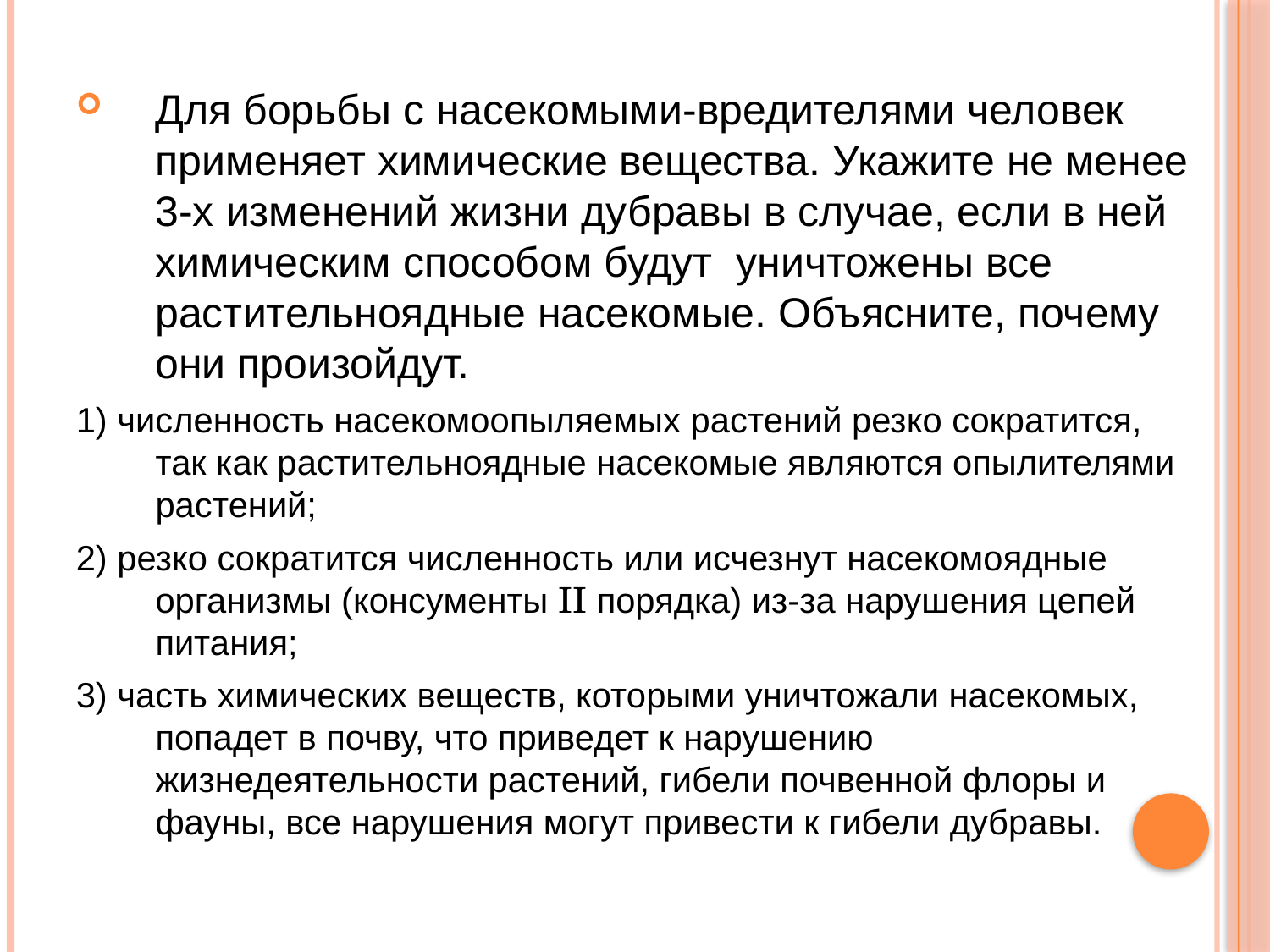

#
Для борьбы с насекомыми-вредителями человек применяет химические вещества. Укажите не менее 3-х изменений жизни дубравы в случае, если в ней химическим способом будут  уничтожены все растительноядные насекомые. Объясните, почему они произойдут.
1) численность насекомоопыляемых растений резко сократится, так как растительноядные насекомые являются опылителями растений;
2) резко сократится численность или исчезнут насекомоядные организмы (консументы II порядка) из-за нарушения цепей питания;
3) часть химических веществ, которыми уничтожали насекомых,  попадет в почву, что приведет к нарушению жизнедеятельности растений, гибели почвенной флоры и фауны, все нарушения могут привести к гибели дубравы.